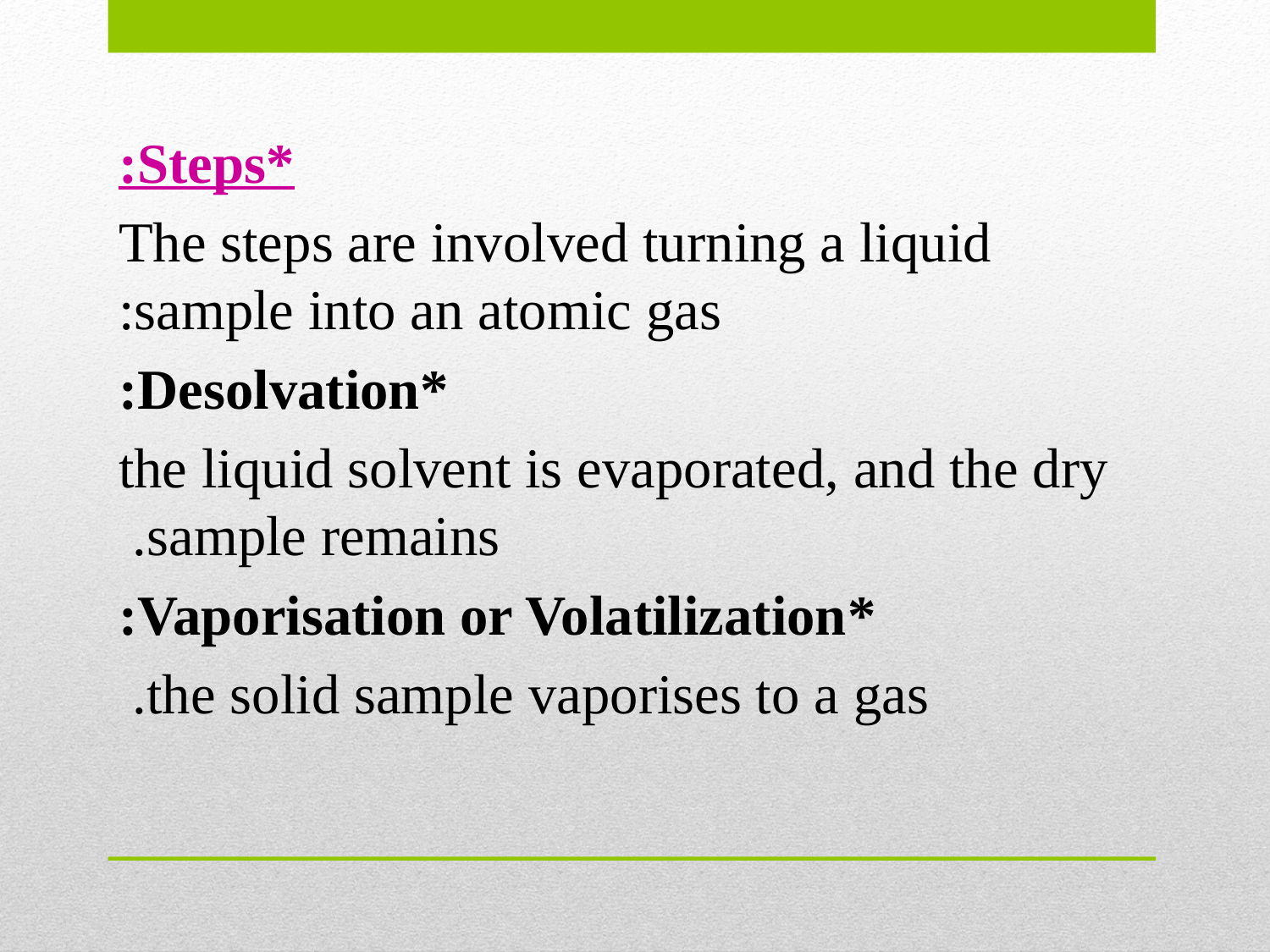

*Steps:
The steps are involved turning a liquid sample into an atomic gas:
*Desolvation:
the liquid solvent is evaporated, and the dry sample remains.
*Vaporisation or Volatilization:
the solid sample vaporises to a gas.

#